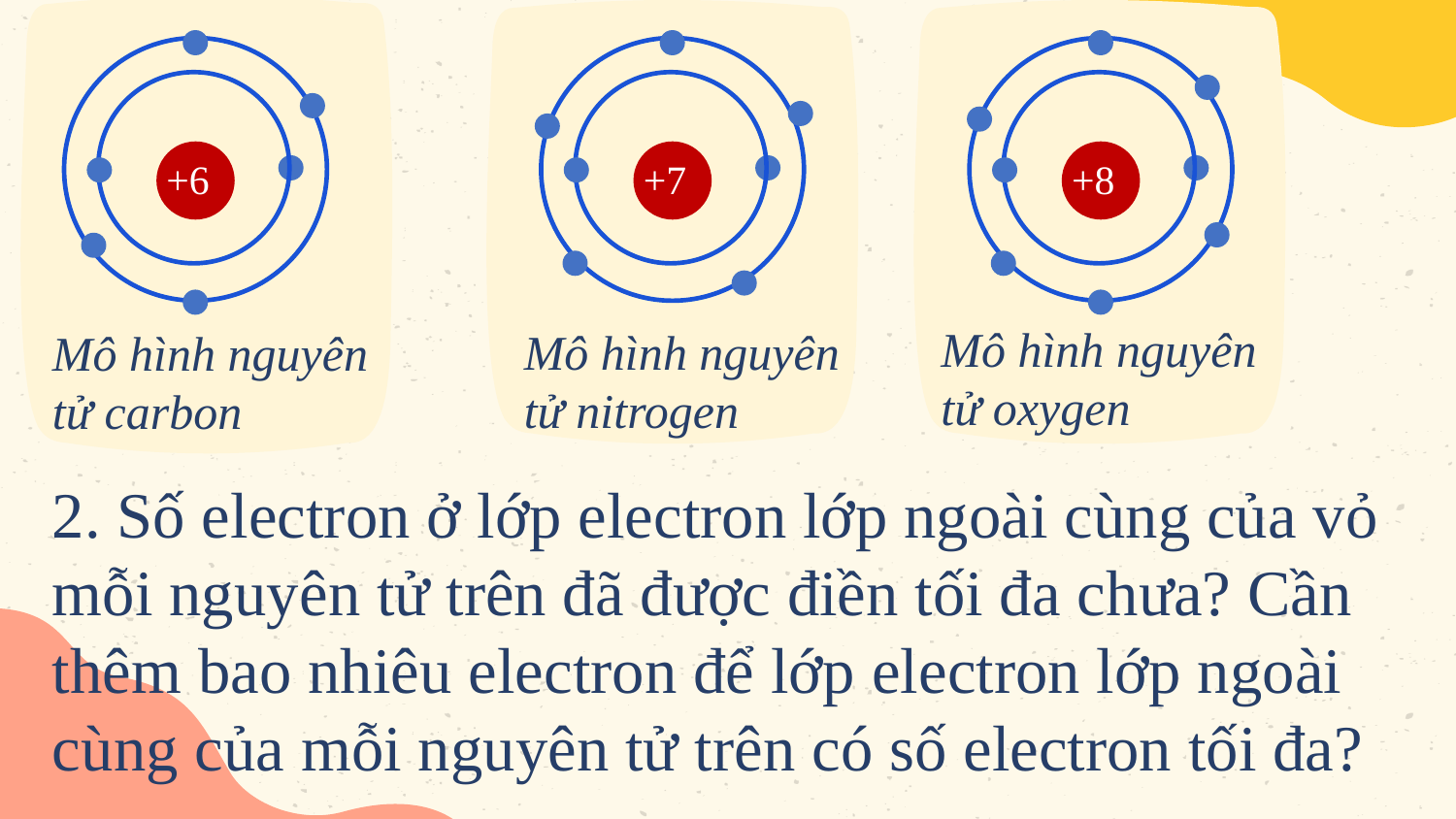

+6

+7

+8

Mô hình nguyên tử oxygen
Mô hình nguyên tử nitrogen
Mô hình nguyên tử carbon
2. Số electron ở lớp electron lớp ngoài cùng của vỏ mỗi nguyên tử trên đã được điền tối đa chưa? Cần thêm bao nhiêu electron để lớp electron lớp ngoài cùng của mỗi nguyên tử trên có số electron tối đa?